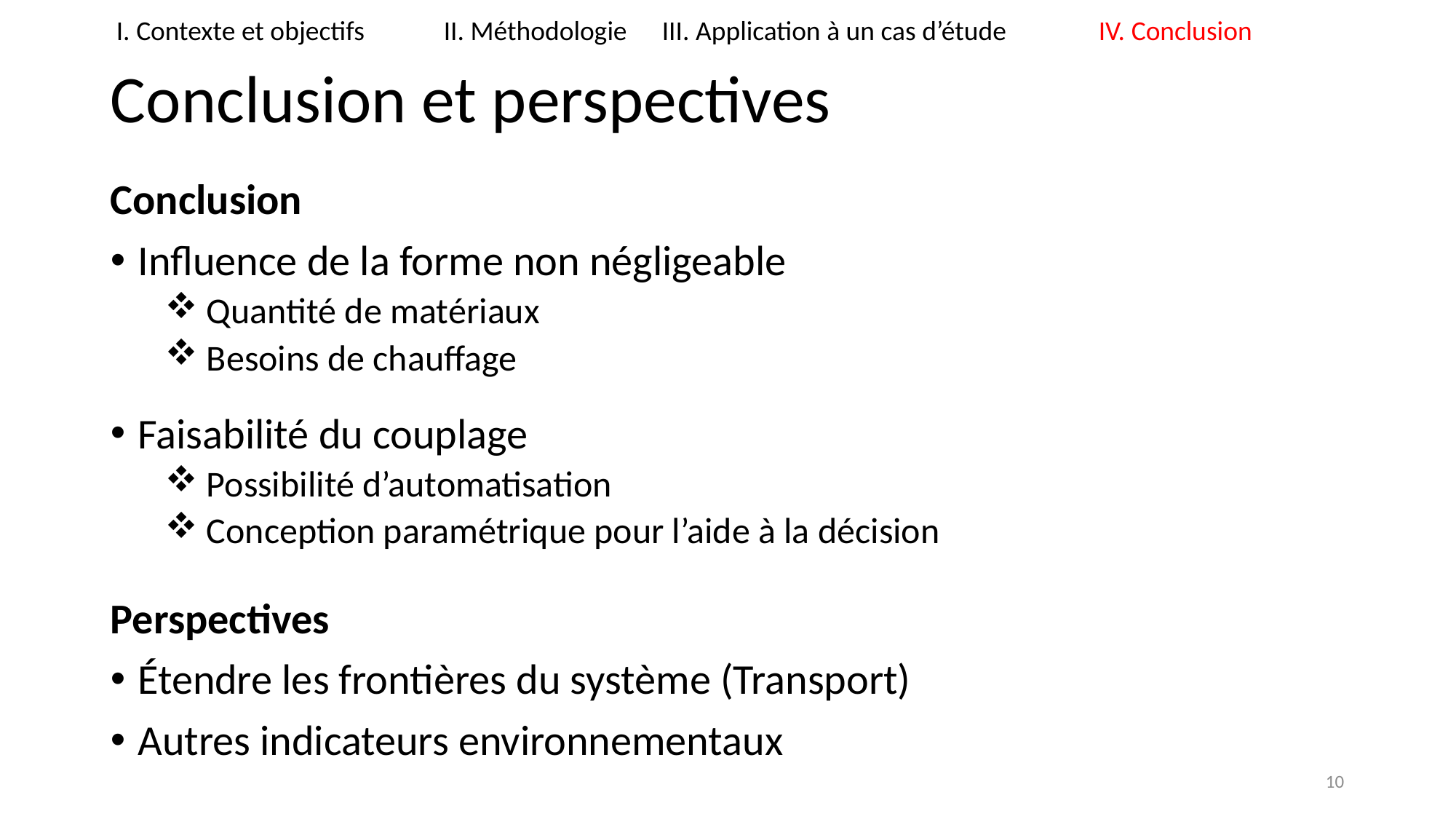

I. Contexte et objectifs	II. Méthodologie	III. Application à un cas d’étude	IV. Conclusion
# Conclusion et perspectives
Conclusion
Influence de la forme non négligeable
 Quantité de matériaux
 Besoins de chauffage
Faisabilité du couplage
 Possibilité d’automatisation
 Conception paramétrique pour l’aide à la décision
Perspectives
Étendre les frontières du système (Transport)
Autres indicateurs environnementaux
10